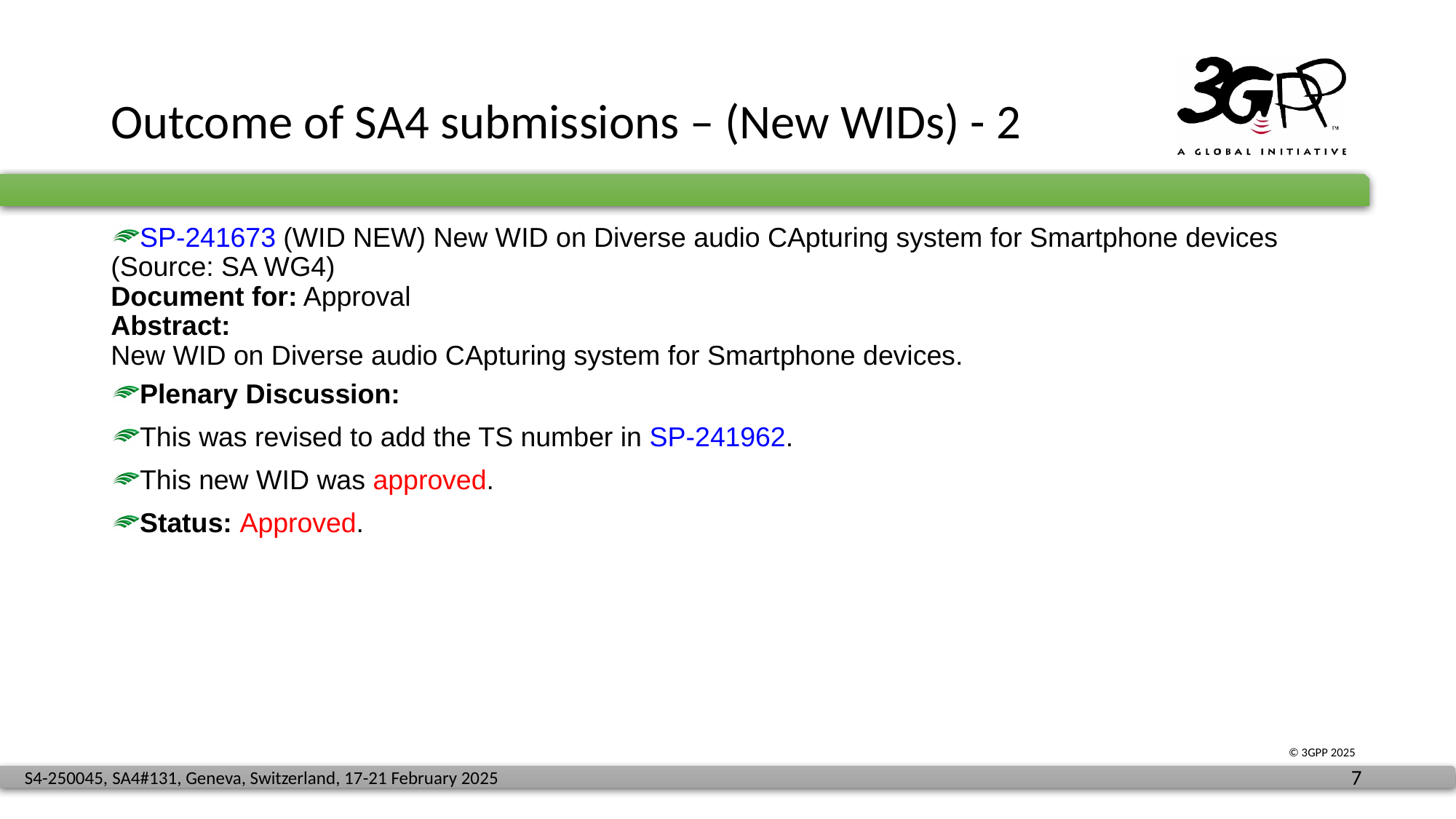

# Outcome of SA4 submissions – (New WIDs) - 2
SP-241673 (WID NEW) New WID on Diverse audio CApturing system for Smartphone devices (Source: SA WG4)
Document for: Approval
Abstract:
New WID on Diverse audio CApturing system for Smartphone devices.
Plenary Discussion:
This was revised to add the TS number in SP-241962.
This new WID was approved.
Status: Approved.